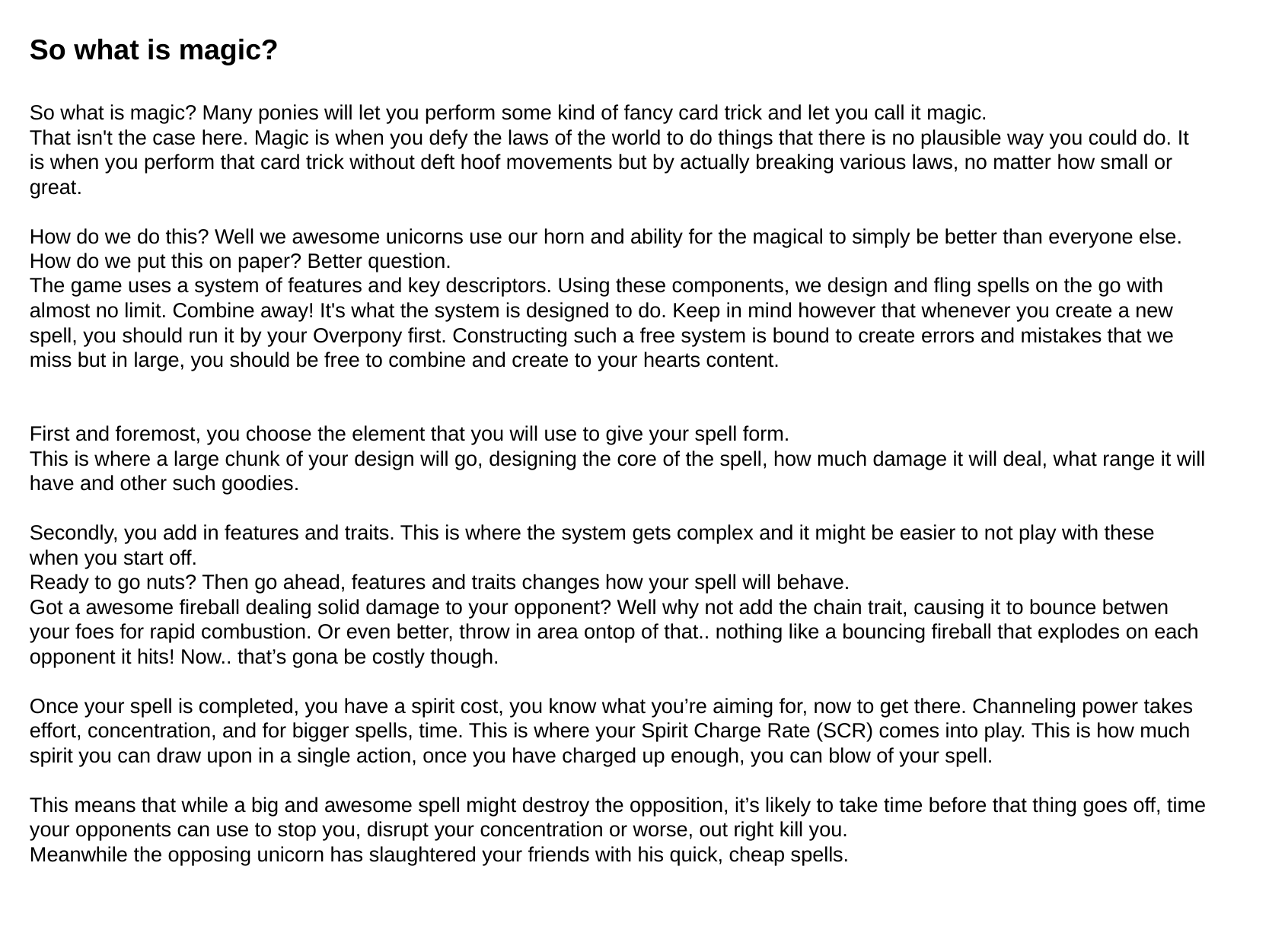

So what is magic?

So what is magic? Many ponies will let you perform some kind of fancy card trick and let you call it magic.
That isn't the case here. Magic is when you defy the laws of the world to do things that there is no plausible way you could do. It is when you perform that card trick without deft hoof movements but by actually breaking various laws, no matter how small or great.

How do we do this? Well we awesome unicorns use our horn and ability for the magical to simply be better than everyone else.
How do we put this on paper? Better question.
The game uses a system of features and key descriptors. Using these components, we design and fling spells on the go with almost no limit. Combine away! It's what the system is designed to do. Keep in mind however that whenever you create a new spell, you should run it by your Overpony first. Constructing such a free system is bound to create errors and mistakes that we miss but in large, you should be free to combine and create to your hearts content.

First and foremost, you choose the element that you will use to give your spell form.
This is where a large chunk of your design will go, designing the core of the spell, how much damage it will deal, what range it will have and other such goodies.

Secondly, you add in features and traits. This is where the system gets complex and it might be easier to not play with these when you start off.
Ready to go nuts? Then go ahead, features and traits changes how your spell will behave.
Got a awesome fireball dealing solid damage to your opponent? Well why not add the chain trait, causing it to bounce betwen your foes for rapid combustion. Or even better, throw in area ontop of that.. nothing like a bouncing fireball that explodes on each opponent it hits! Now.. that’s gona be costly though.

Once your spell is completed, you have a spirit cost, you know what you’re aiming for, now to get there. Channeling power takes effort, concentration, and for bigger spells, time. This is where your Spirit Charge Rate (SCR) comes into play. This is how much spirit you can draw upon in a single action, once you have charged up enough, you can blow of your spell.

This means that while a big and awesome spell might destroy the opposition, it’s likely to take time before that thing goes off, time your opponents can use to stop you, disrupt your concentration or worse, out right kill you.
Meanwhile the opposing unicorn has slaughtered your friends with his quick, cheap spells.